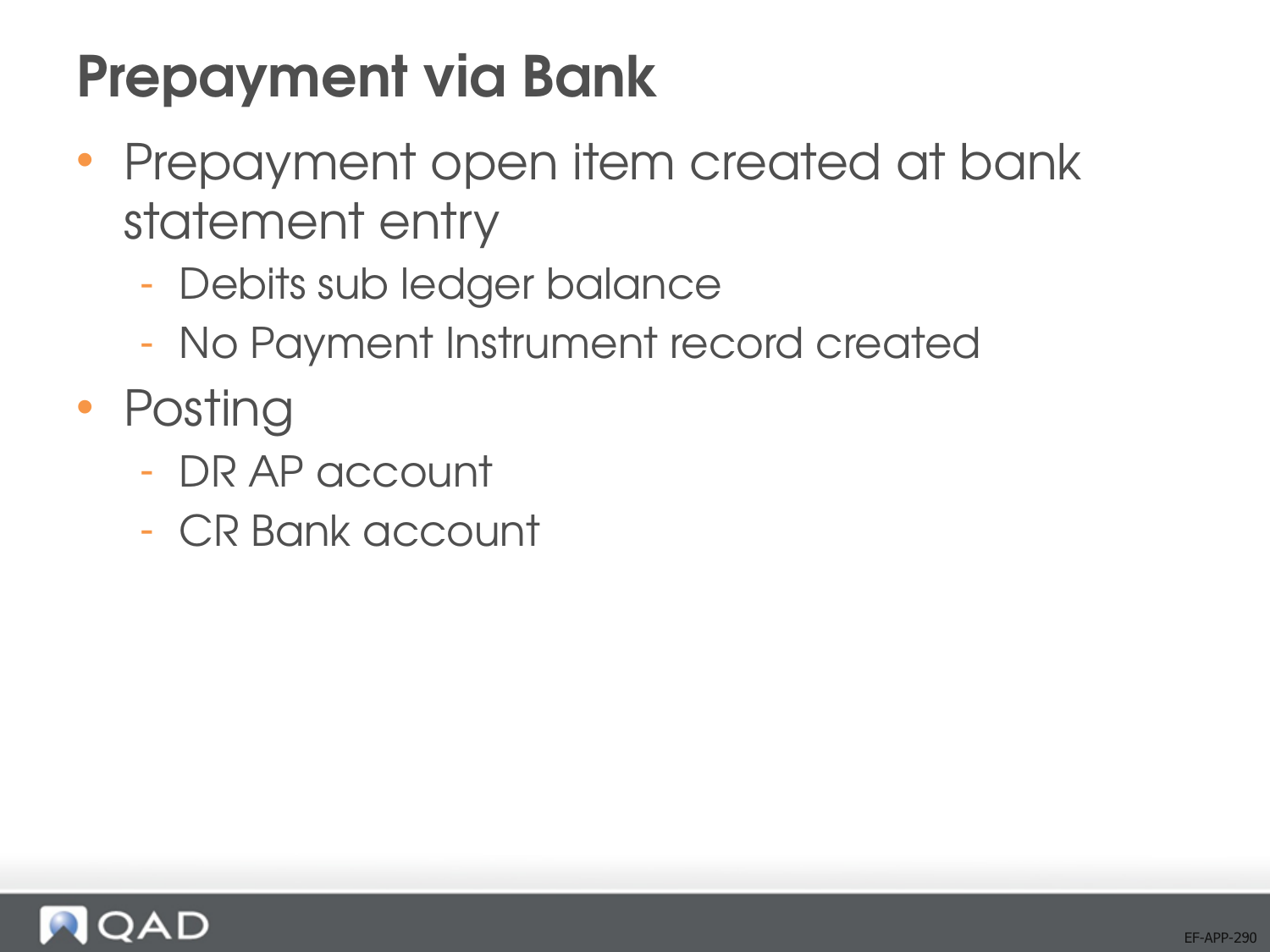

# Prepayment via Bank
Prepayment open item created at bank statement entry
Debits sub ledger balance
No Payment Instrument record created
Posting
DR AP account
CR Bank account
EF-APP-290